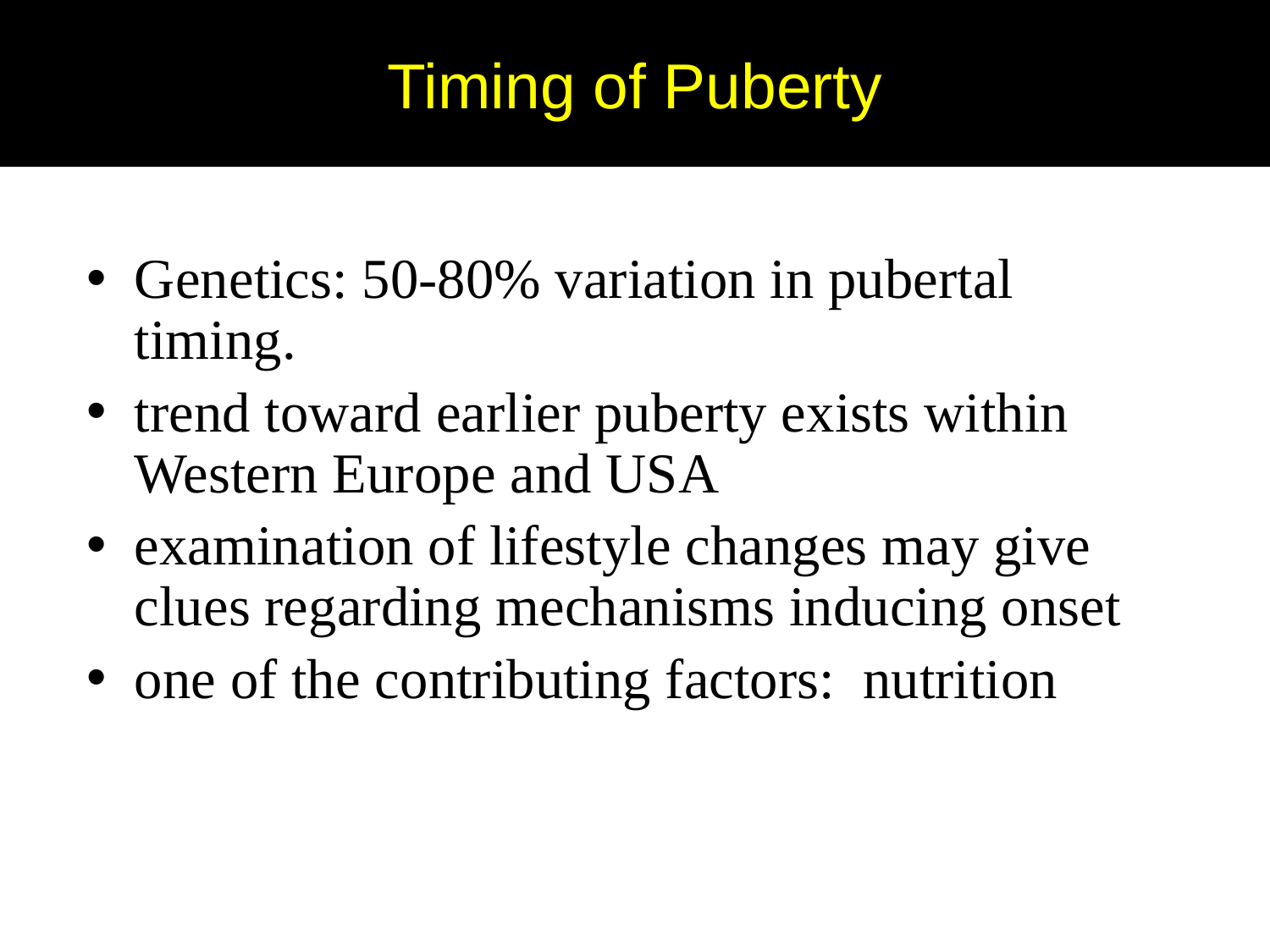

# Timing of Puberty
Genetics: 50-80% variation in pubertal timing.
trend toward earlier puberty exists within Western Europe and USA
examination of lifestyle changes may give clues regarding mechanisms inducing onset
one of the contributing factors:  nutrition